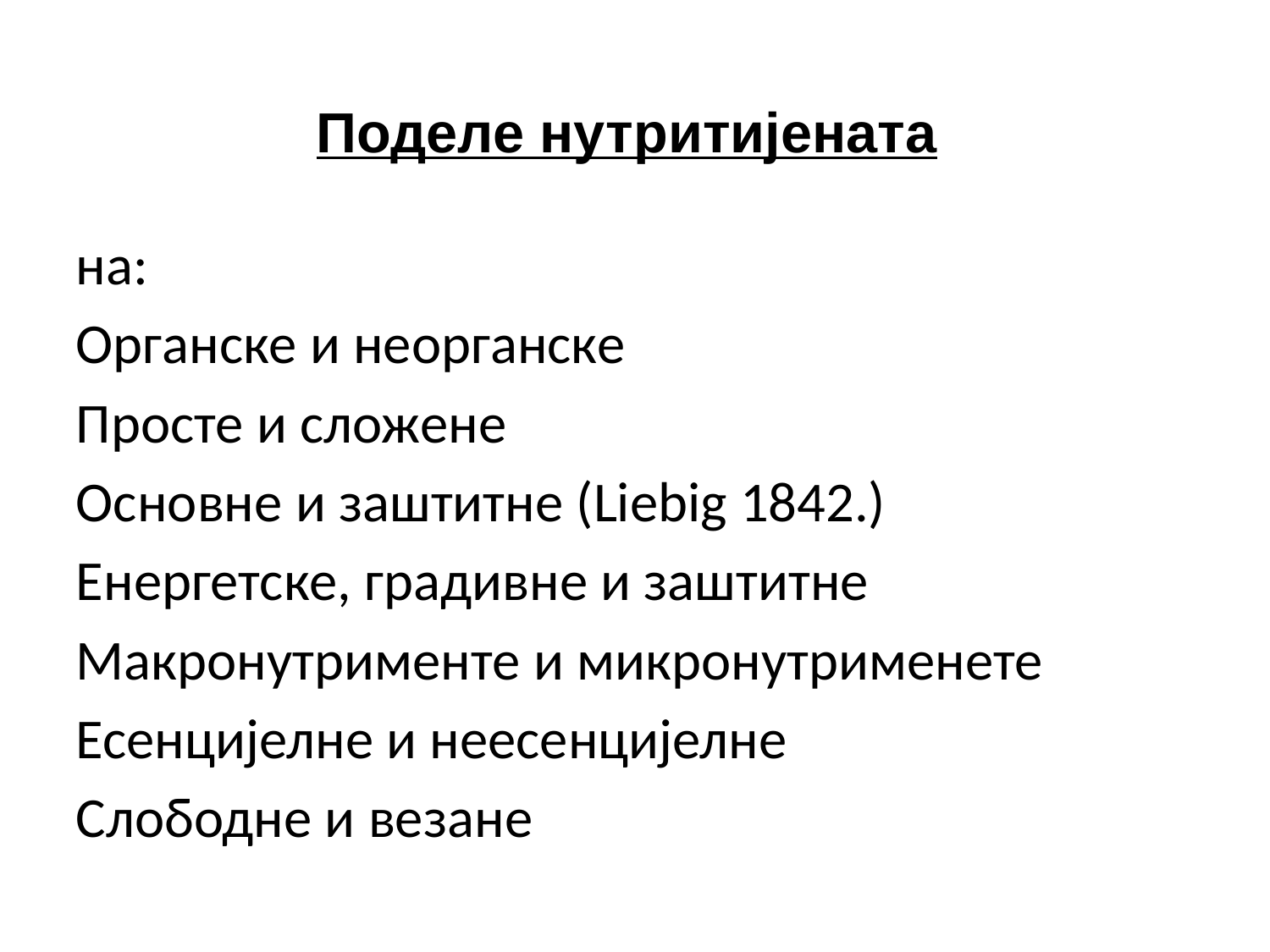

Поделе нутритијената
на:
Органске и неорганске
Просте и сложене
Основне и заштитне (Liebig 1842.)
Енергетске, градивне и заштитне
Макронутрименте и микронутрименете
Есенцијелне и неесенцијелне
Слободне и везане